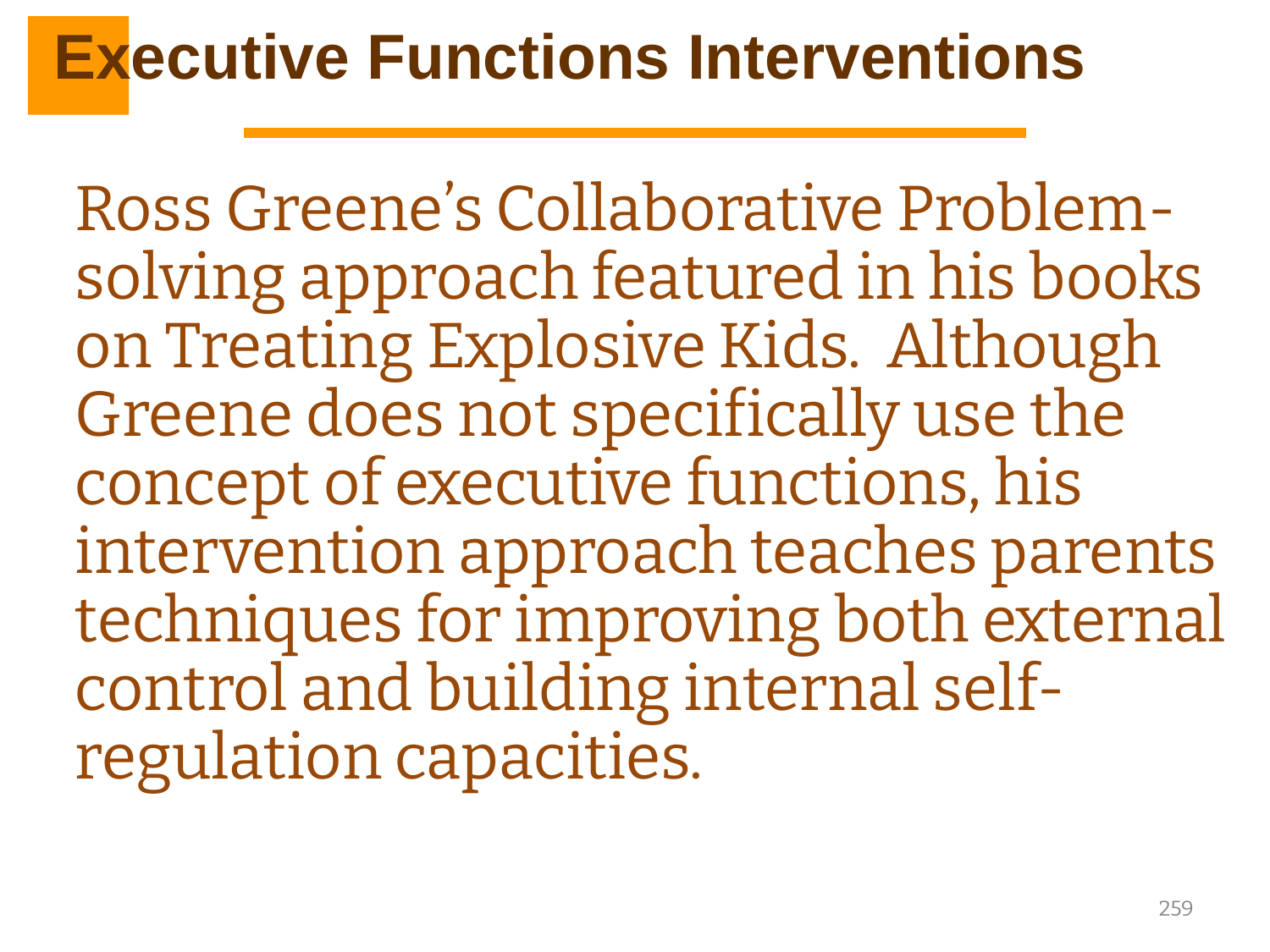

Executive Functions Interventions

Ross Greene’s Collaborative Problem-solving approach featured in his books on Treating Explosive Kids.  Although Greene does not specifically use the concept of executive functions, his intervention approach teaches parents techniques for improving both external control and building internal self-regulation capacities.
259